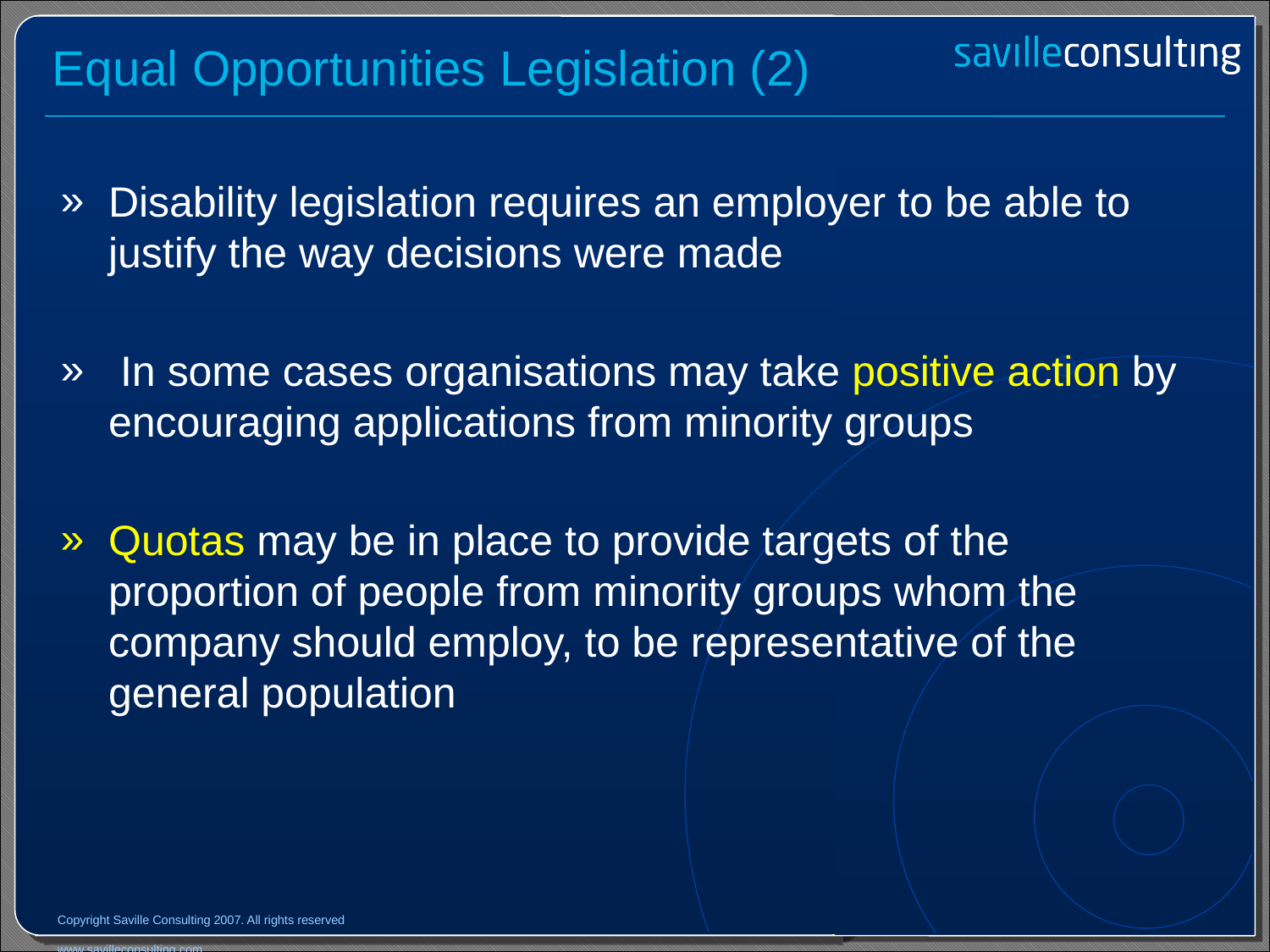

# Equal Opportunities Legislation (2)
Disability legislation requires an employer to be able to justify the way decisions were made

 In some cases organisations may take positive action by encouraging applications from minority groups

Quotas may be in place to provide targets of the proportion of people from minority groups whom the company should employ, to be representative of the general population